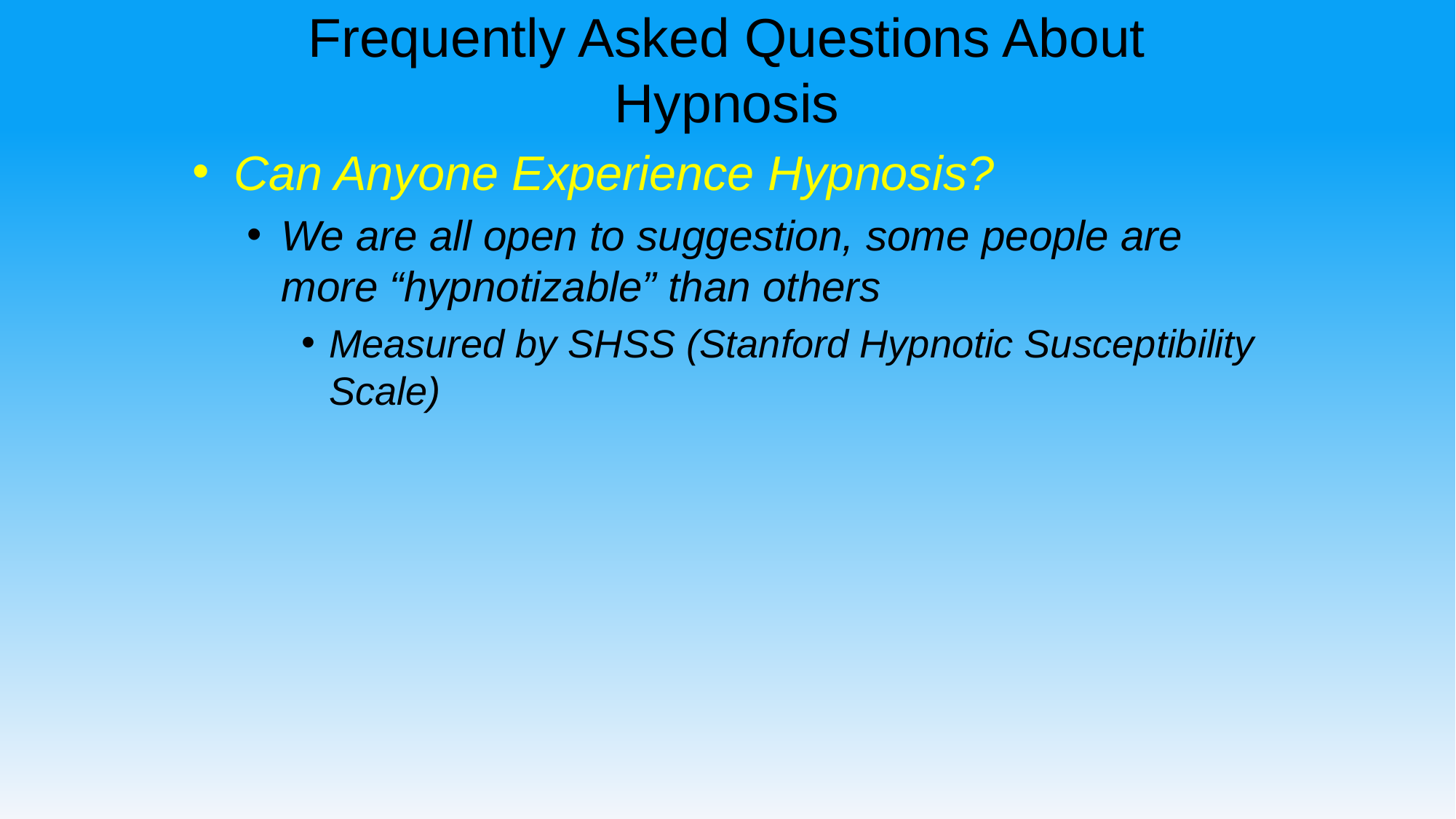

# Frequently Asked Questions About Hypnosis
Can Anyone Experience Hypnosis?
We are all open to suggestion, some people are more “hypnotizable” than others
Measured by SHSS (Stanford Hypnotic Susceptibility Scale)